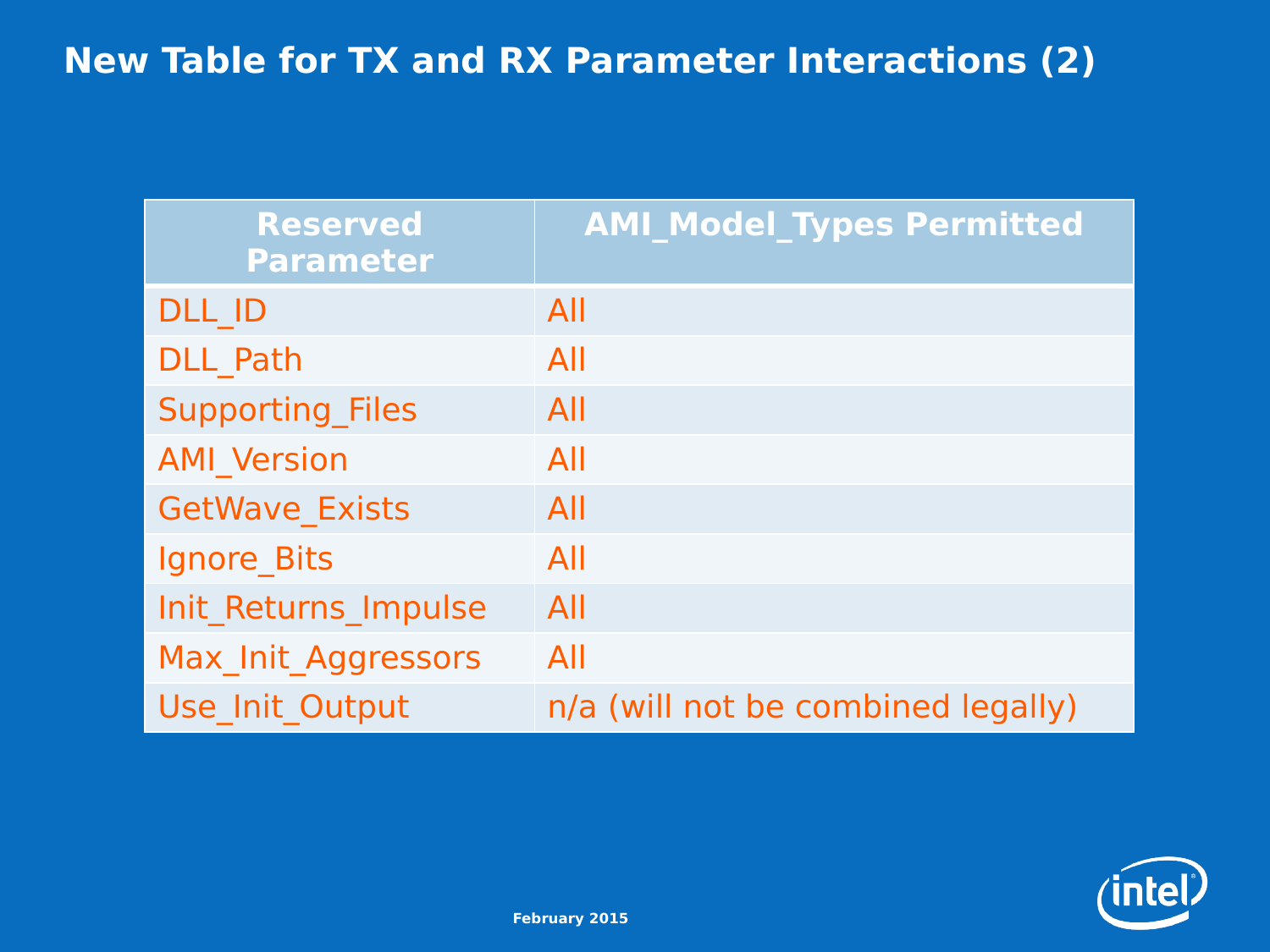

# New Table for TX and RX Parameter Interactions (2)
| Reserved Parameter | AMI\_Model\_Types Permitted |
| --- | --- |
| DLL\_ID | All |
| DLL\_Path | All |
| Supporting\_Files | All |
| AMI\_Version | All |
| GetWave\_Exists | All |
| Ignore\_Bits | All |
| Init\_Returns\_Impulse | All |
| Max\_Init\_Aggressors | All |
| Use\_Init\_Output | n/a (will not be combined legally) |
February 2015